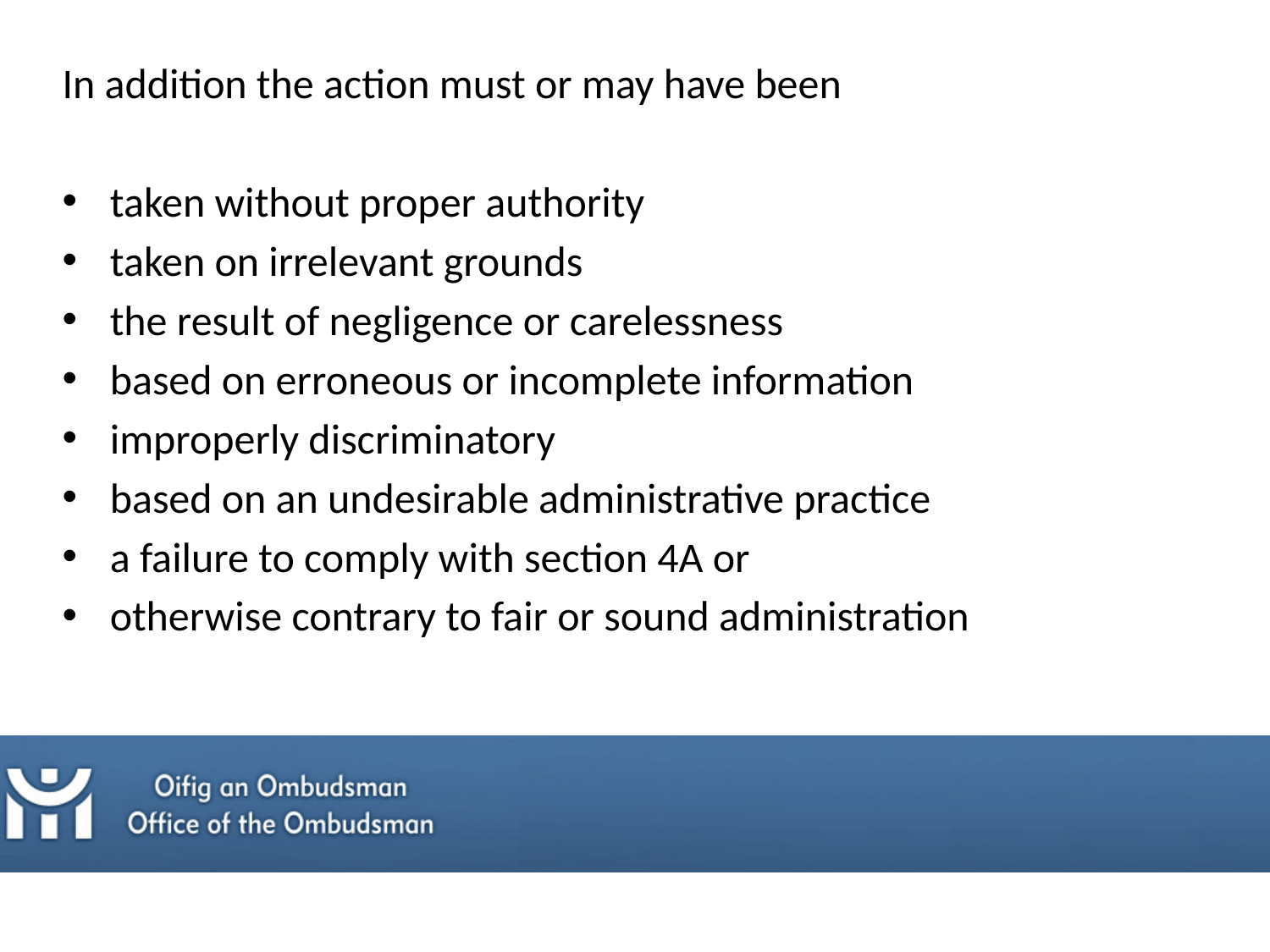

In addition the action must or may have been

taken without proper authority
taken on irrelevant grounds
the result of negligence or carelessness
based on erroneous or incomplete information
improperly discriminatory
based on an undesirable administrative practice
a failure to comply with section 4A or
otherwise contrary to fair or sound administration